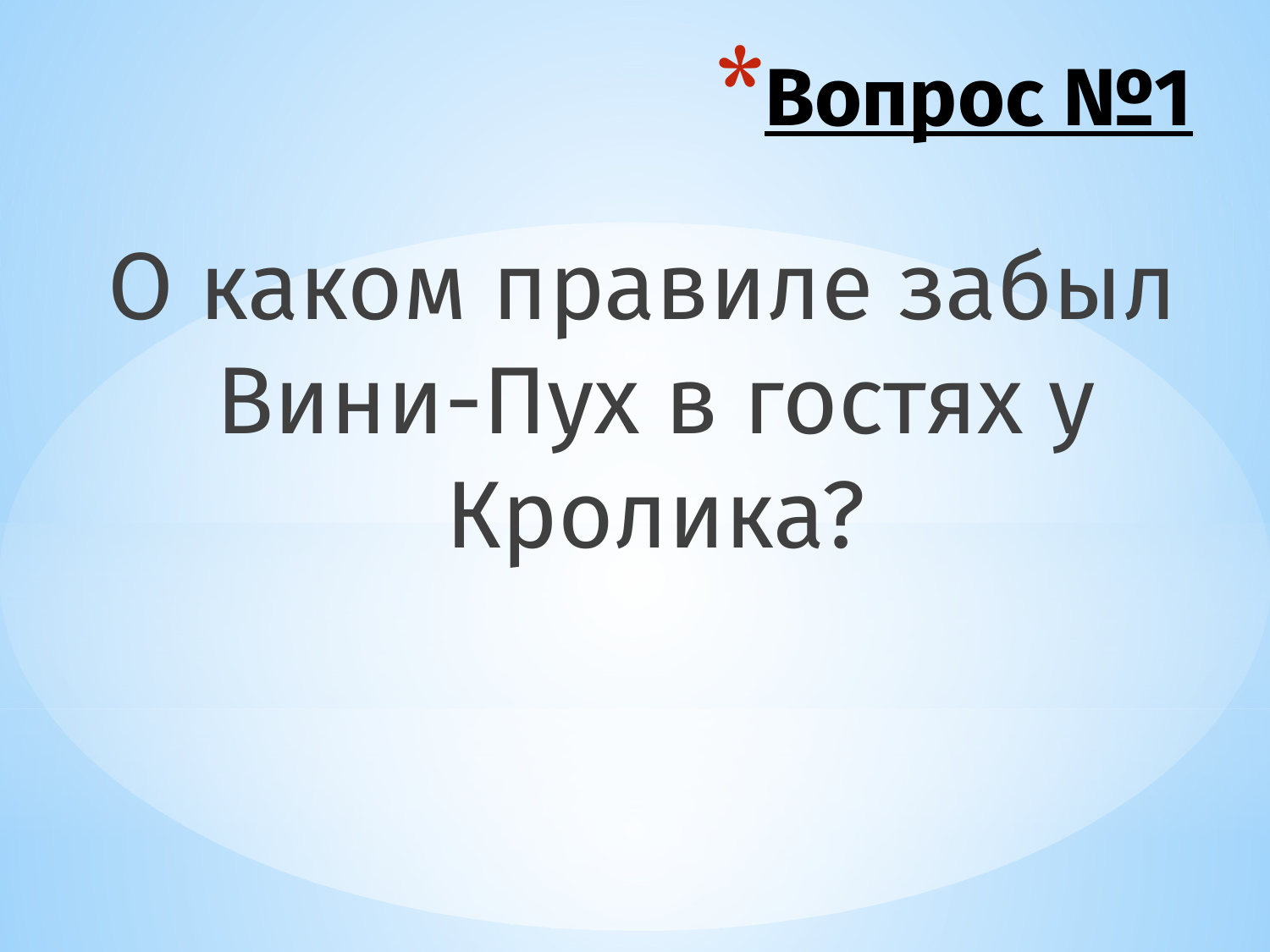

# Вопрос №1
О каком правиле забыл Вини-Пух в гостях у Кролика?